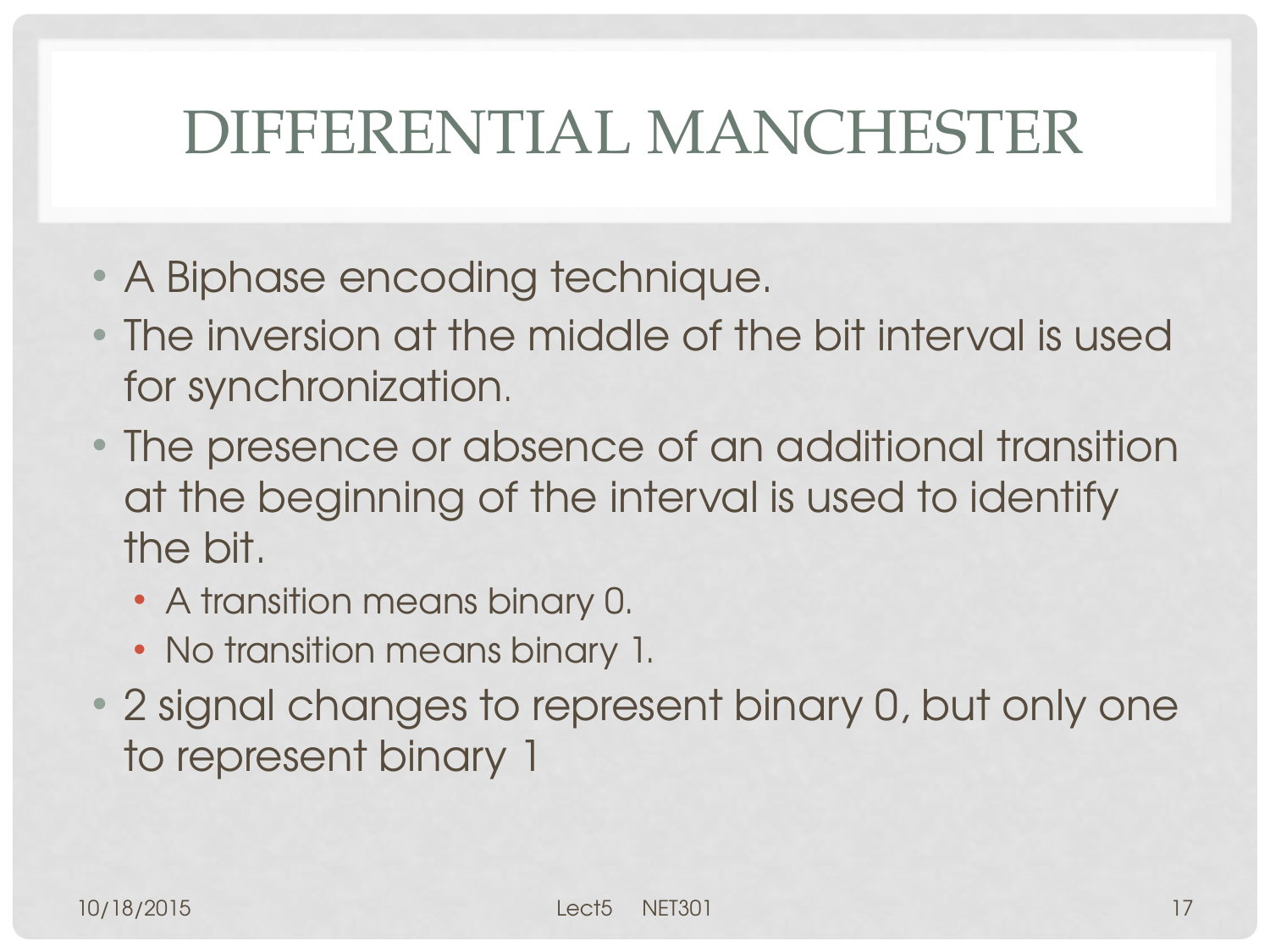

# Differential Manchester
A Biphase encoding technique.
The inversion at the middle of the bit interval is used for synchronization.
The presence or absence of an additional transition at the beginning of the interval is used to identify the bit.
A transition means binary 0.
No transition means binary 1.
2 signal changes to represent binary 0, but only one to represent binary 1
10/18/2015
Lect5     NET301
17